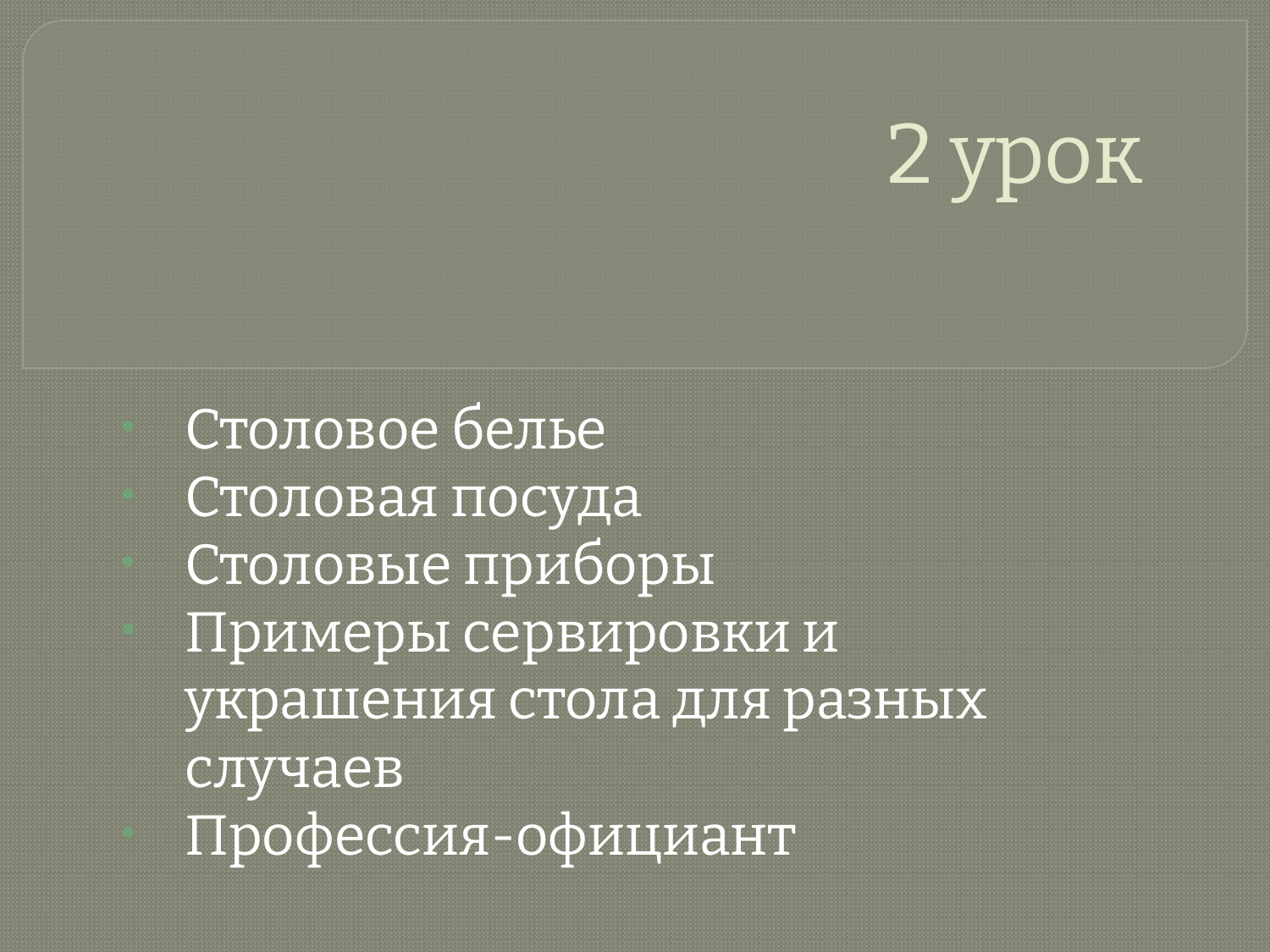

# 2 урок
Столовое белье
Столовая посуда
Столовые приборы
Примеры сервировки и украшения стола для разных случаев
Профессия-официант